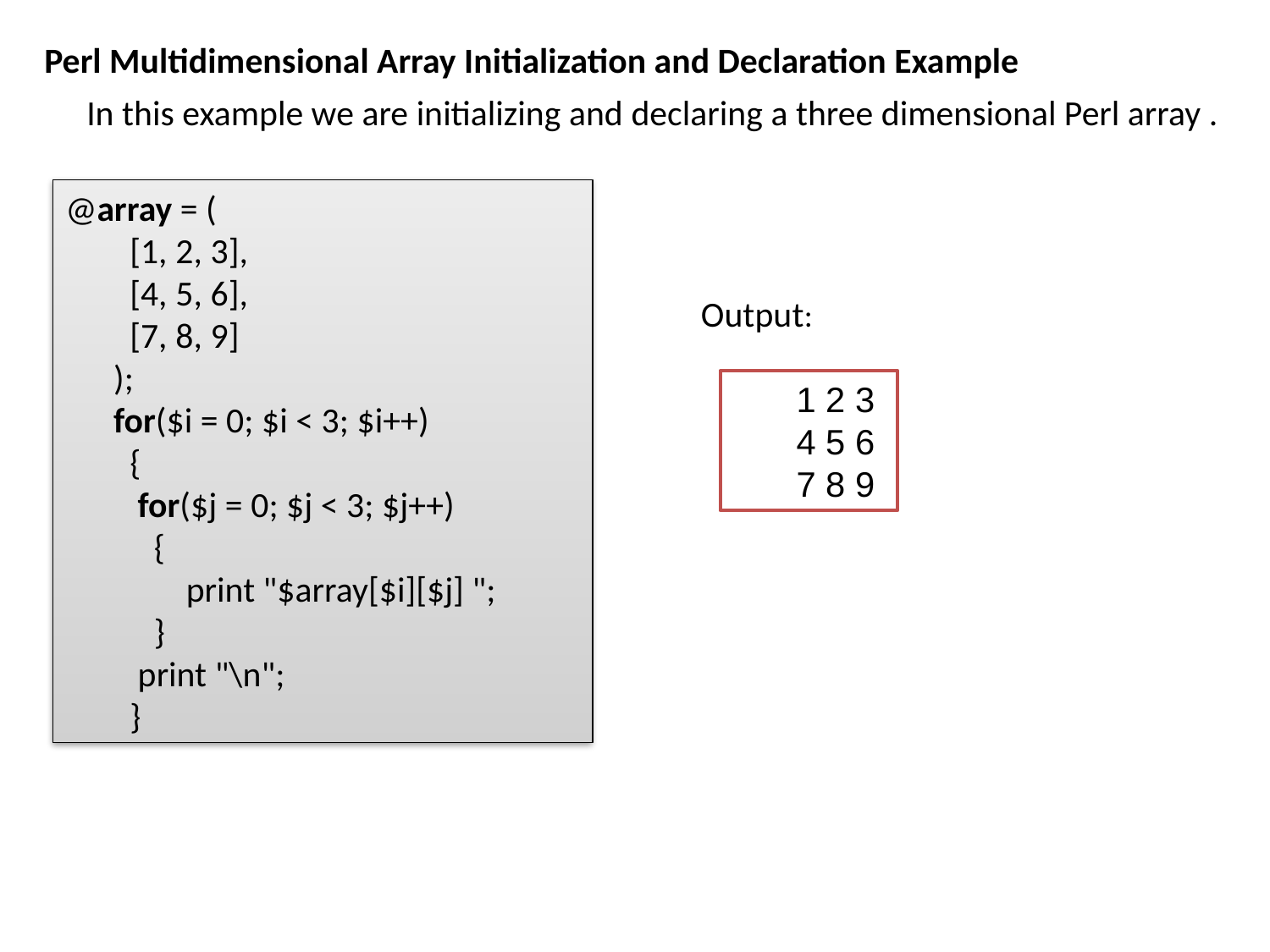

Perl Multidimensional Array Initialization and Declaration Example
In this example we are initializing and declaring a three dimensional Perl array .
@array = (
        [1, 2, 3],
        [4, 5, 6],
        [7, 8, 9]
      );
      for($i = 0; $i < 3; $i++)
        {
         for($j = 0; $j < 3; $j++)
           {
               print "$array[$i][$j] ";
           }
         print "\n";
        }
Output:
1 2 3
4 5 6
7 8 9